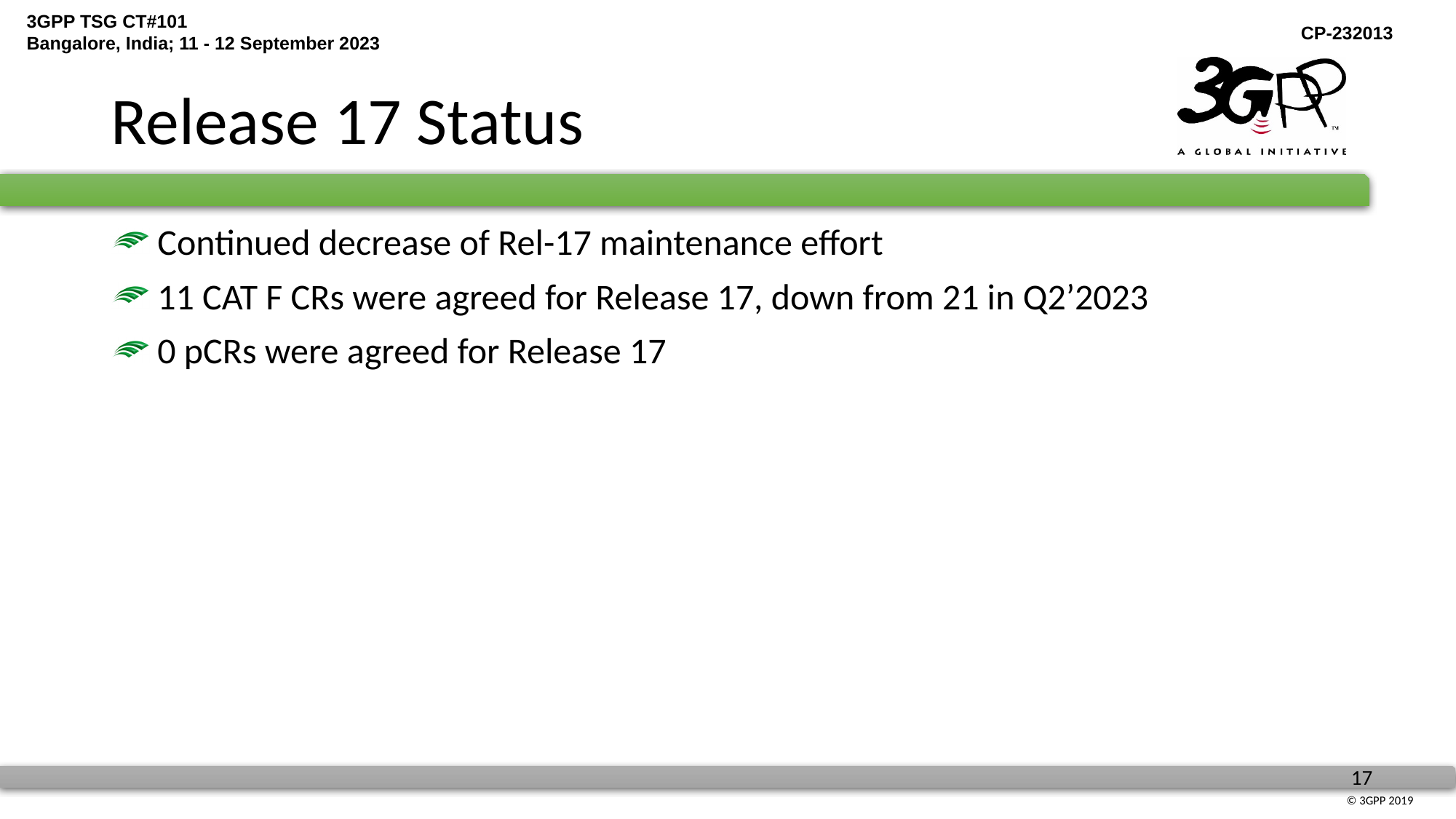

# Release 17 Status
 Continued decrease of Rel-17 maintenance effort
 11 CAT F CRs were agreed for Release 17, down from 21 in Q2’2023
 0 pCRs were agreed for Release 17